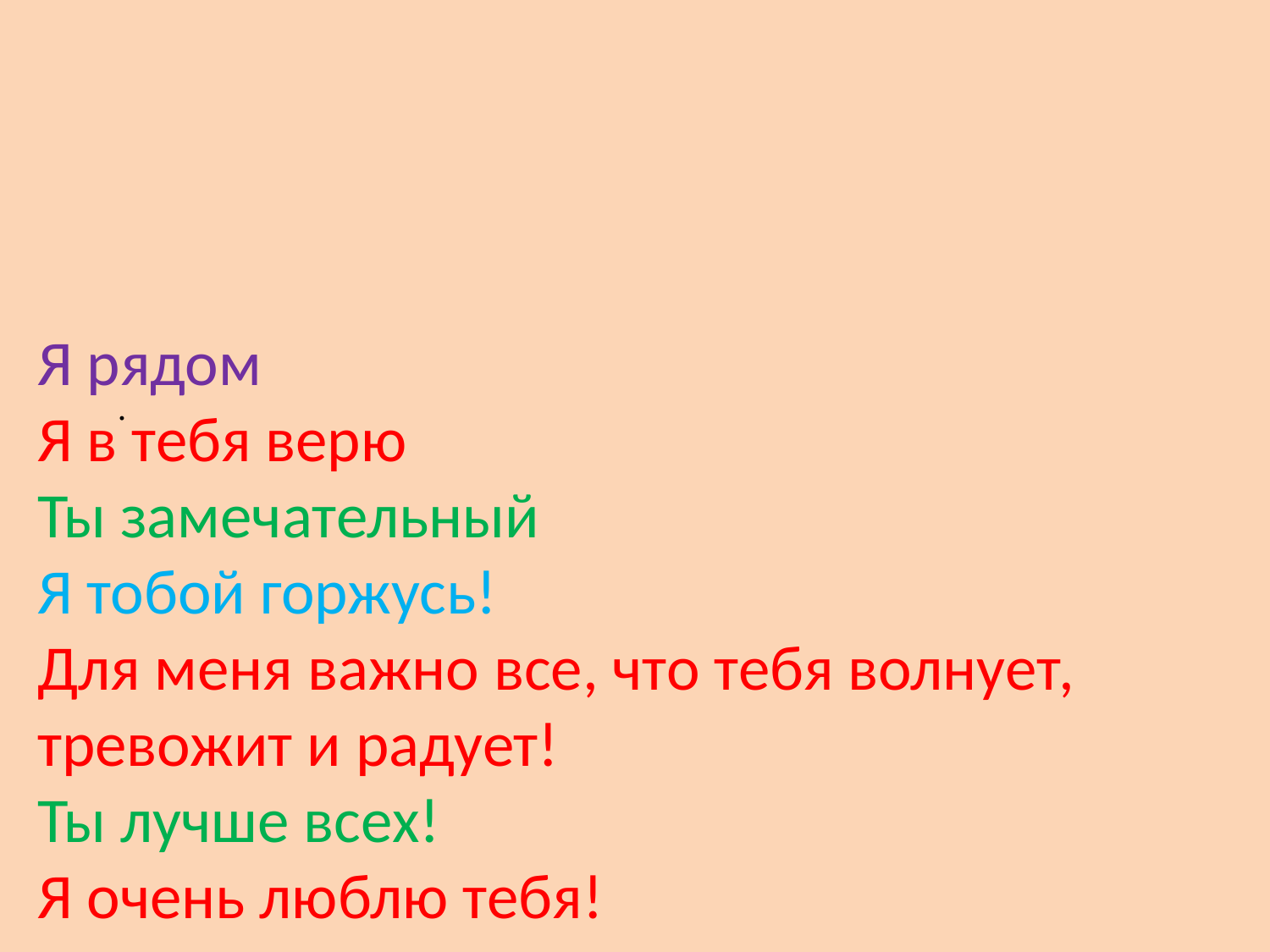

#
Я рядом
Я в тебя верю
Ты замечательный
Я тобой горжусь!
Для меня важно все, что тебя волнует, тревожит и радует!
Ты лучше всех!
Я очень люблю тебя!
.